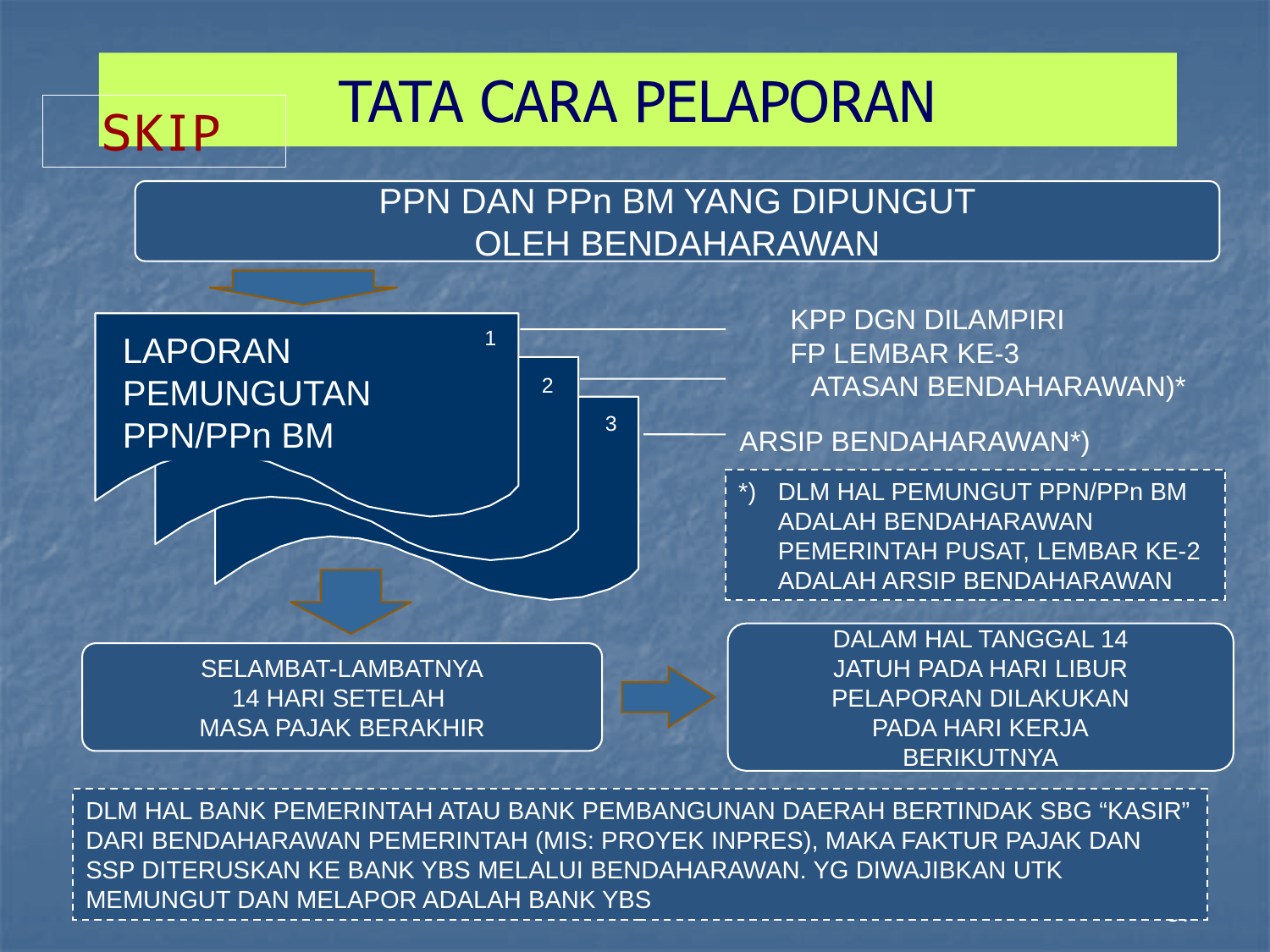

# TATA CARA PELAPORAN
SKIP
PPN DAN PPn BM YANG DIPUNGUT
OLEH BENDAHARAWAN

KPP DGN DILAMPIRI
FP LEMBAR KE-3

1
LAPORAN PEMUNGUTAN PPN/PPn BM

ATASAN BENDAHARAWAN)*
2

3
ARSIP BENDAHARAWAN*)

*) 	DLM HAL PEMUNGUT PPN/PPn BM ADALAH BENDAHARAWAN PEMERINTAH PUSAT, LEMBAR KE-2 ADALAH ARSIP BENDAHARAWAN

DALAM HAL TANGGAL 14
JATUH PADA HARI LIBUR
PELAPORAN DILAKUKAN
PADA HARI KERJA
BERIKUTNYA
SELAMBAT-LAMBATNYA
14 HARI SETELAH
MASA PAJAK BERAKHIR

DLM HAL BANK PEMERINTAH ATAU BANK PEMBANGUNAN DAERAH BERTINDAK SBG “KASIR” DARI BENDAHARAWAN PEMERINTAH (MIS: PROYEK INPRES), MAKA FAKTUR PAJAK DAN SSP DITERUSKAN KE BANK YBS MELALUI BENDAHARAWAN. YG DIWAJIBKAN UTK MEMUNGUT DAN MELAPOR ADALAH BANK YBS

57